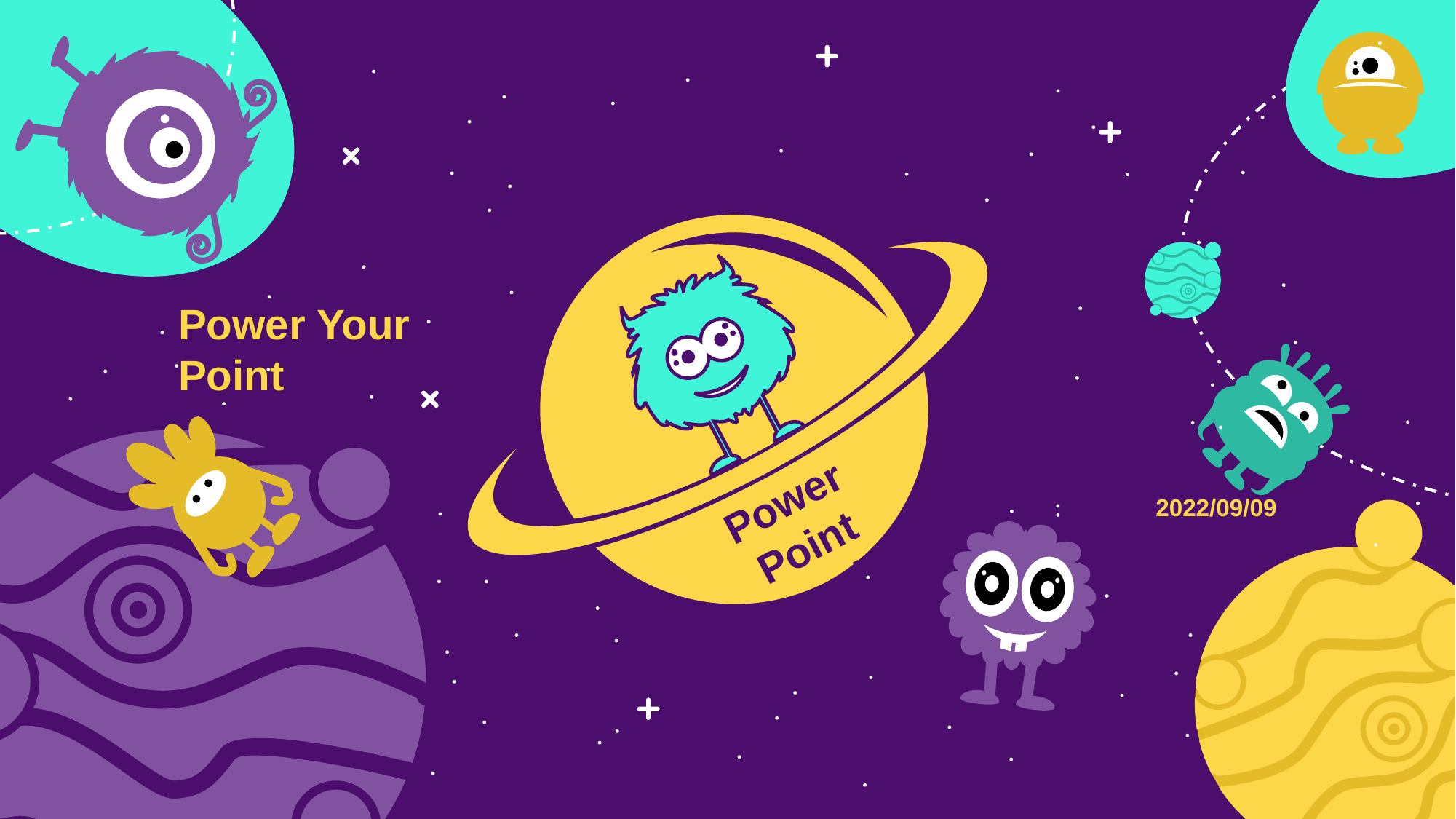

Power Your Point

Power Point Templet
2022/09/09